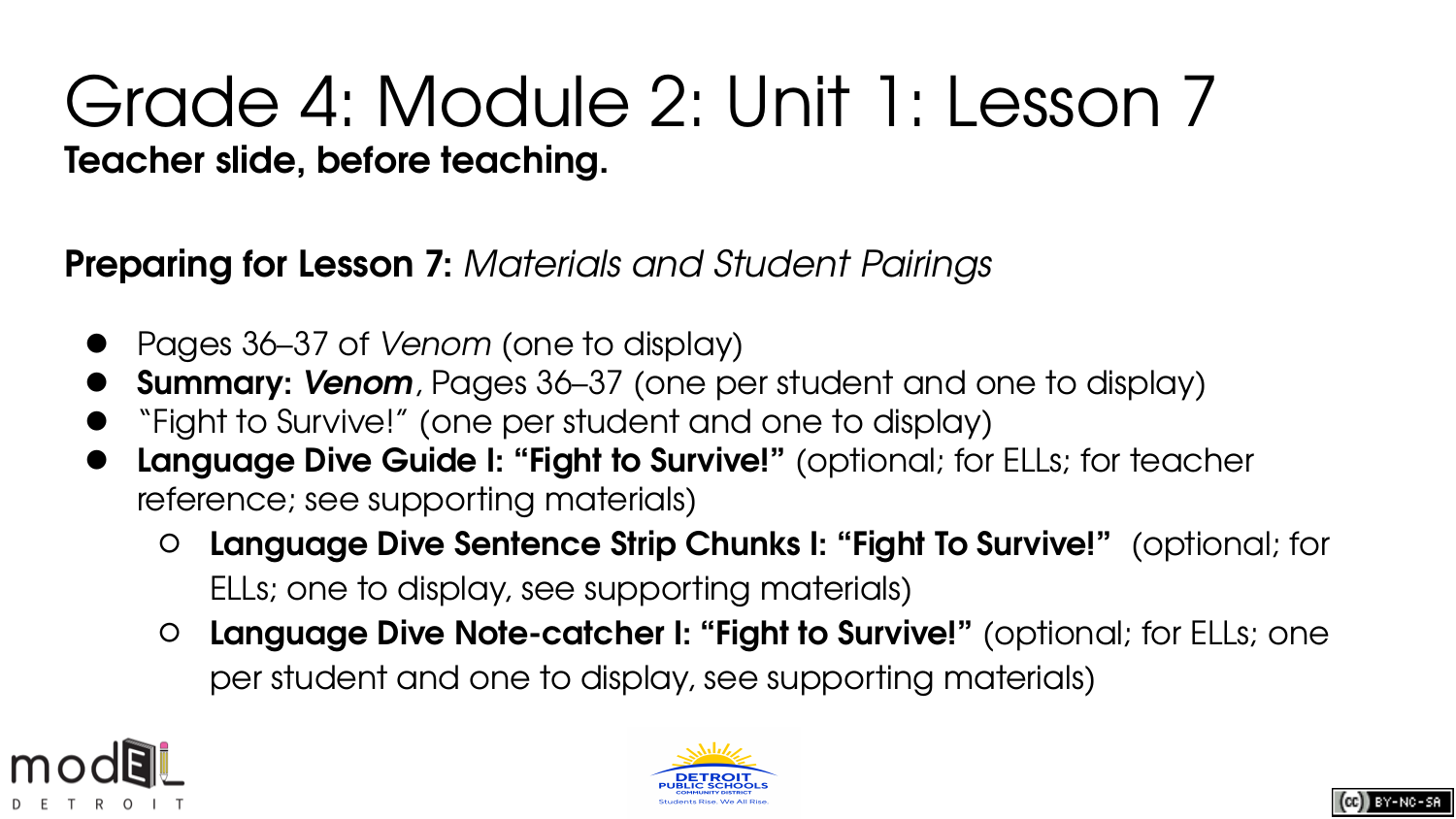

# Grade 4: Module 2: Unit 1: Lesson 7
Teacher slide, before teaching.
Preparing for Lesson 7: Materials and Student Pairings

Pages 36–37 of Venom (one to display)
Summary: Venom, Pages 36–37 (one per student and one to display)
“Fight to Survive!” (one per student and one to display)
Language Dive Guide I: “Fight to Survive!” (optional; for ELLs; for teacher reference; see supporting materials)
Language Dive Sentence Strip Chunks I: “Fight To Survive!”  (optional; for ELLs; one to display, see supporting materials)
Language Dive Note-catcher I: “Fight to Survive!” (optional; for ELLs; one per student and one to display, see supporting materials)